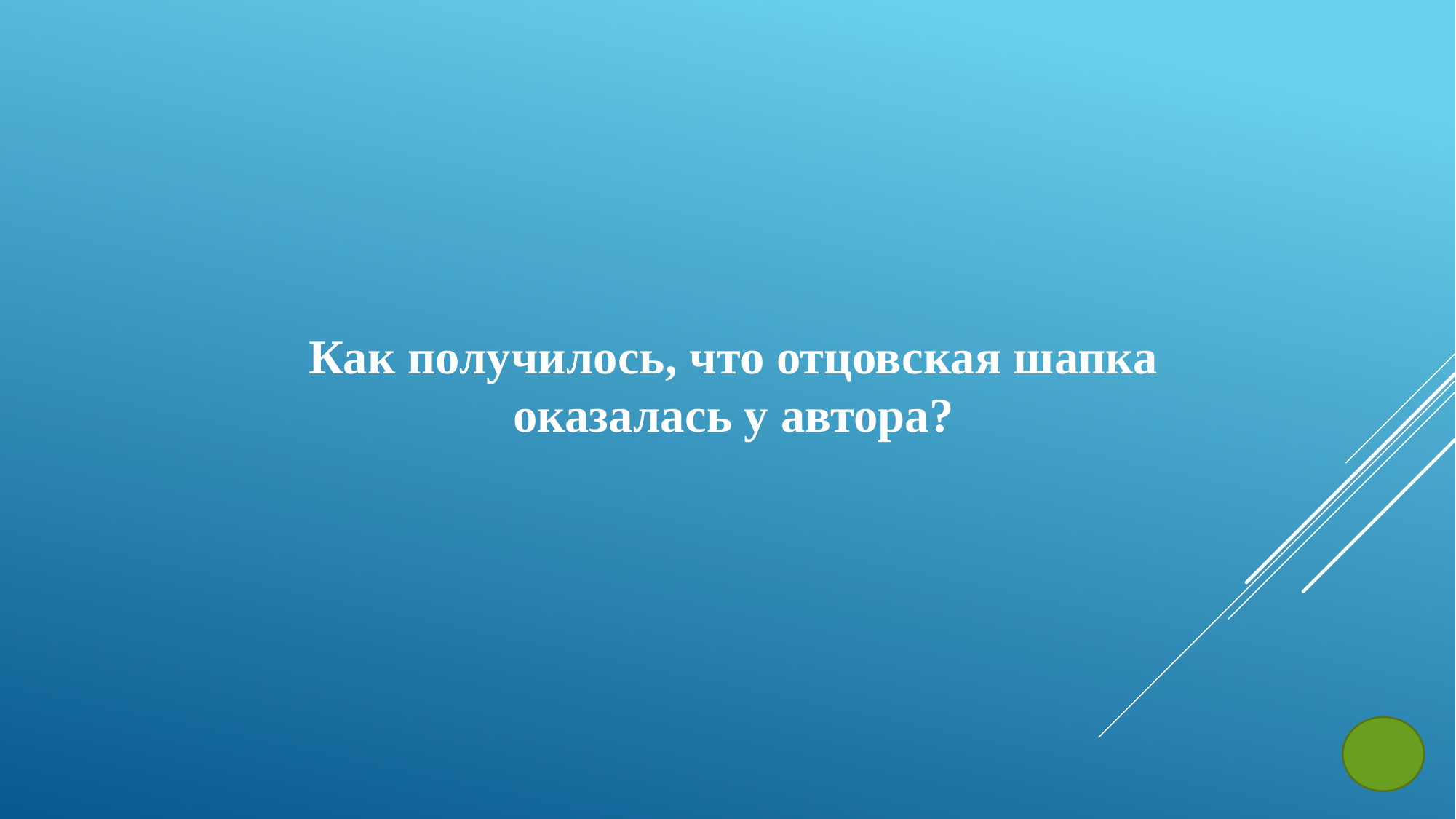

Как получилось, что отцовская шапка оказалась у автора?